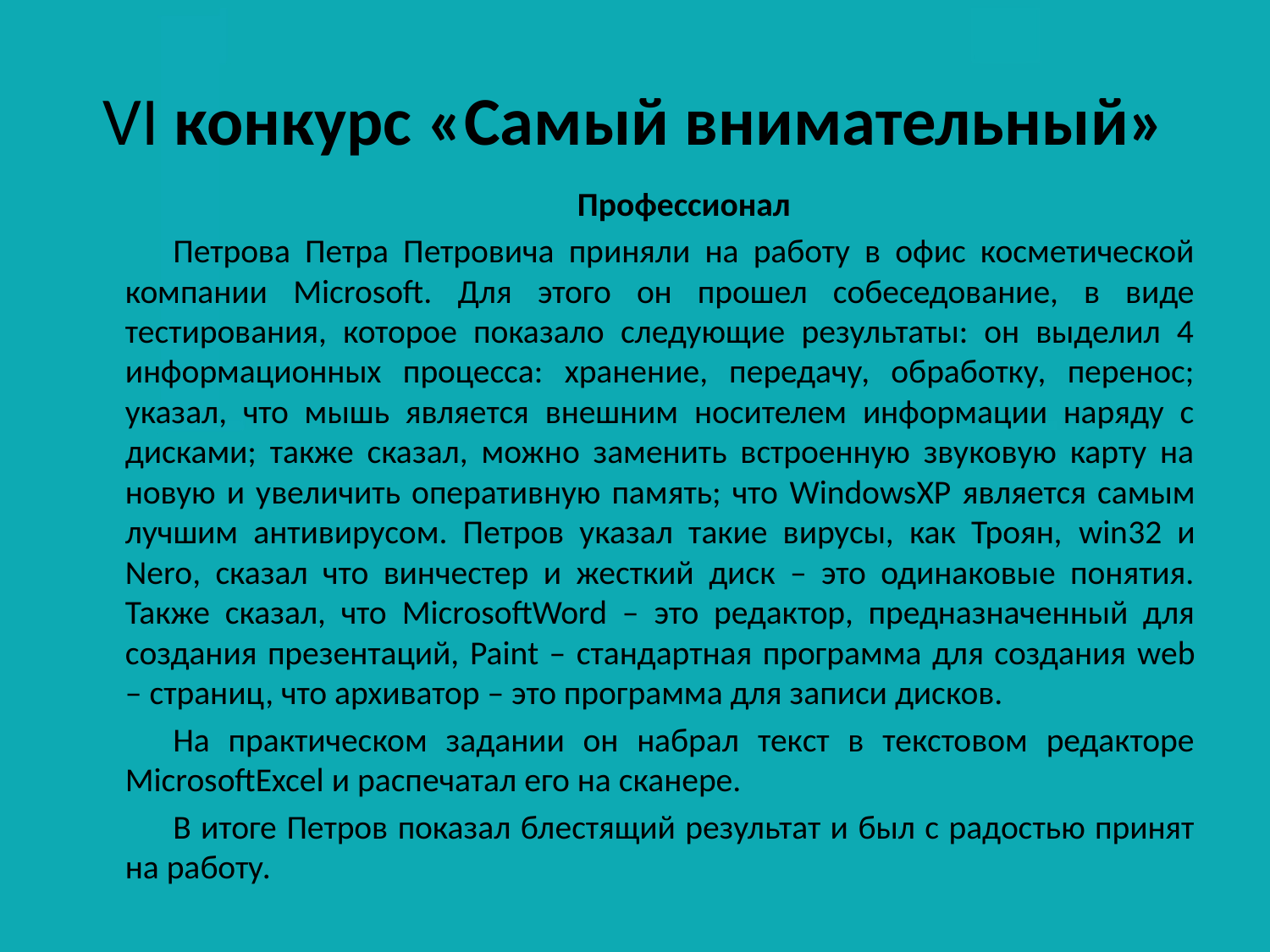

# VI конкурс «Самый внимательный»
Профессионал
Петрова Петра Петровича приняли на работу в офис косметической компании Microsoft. Для этого он прошел собеседование, в виде тестирования, которое показало следующие результаты: он выделил 4 информационных процесса: хранение, передачу, обработку, перенос; указал, что мышь является внешним носителем информации наряду с дисками; также сказал, можно заменить встроенную звуковую карту на новую и увеличить оперативную память; что WindowsXP является самым лучшим антивирусом. Петров указал такие вирусы, как Троян, win32 и Nero, сказал что винчестер и жесткий диск – это одинаковые понятия. Также сказал, что MicrosoftWord – это редактор, предназначенный для создания презентаций, Paint – стандартная программа для создания web – страниц, что архиватор – это программа для записи дисков.
На практическом задании он набрал текст в текстовом редакторе MicrosoftExcel и распечатал его на сканере.
В итоге Петров показал блестящий результат и был с радостью принят на работу.